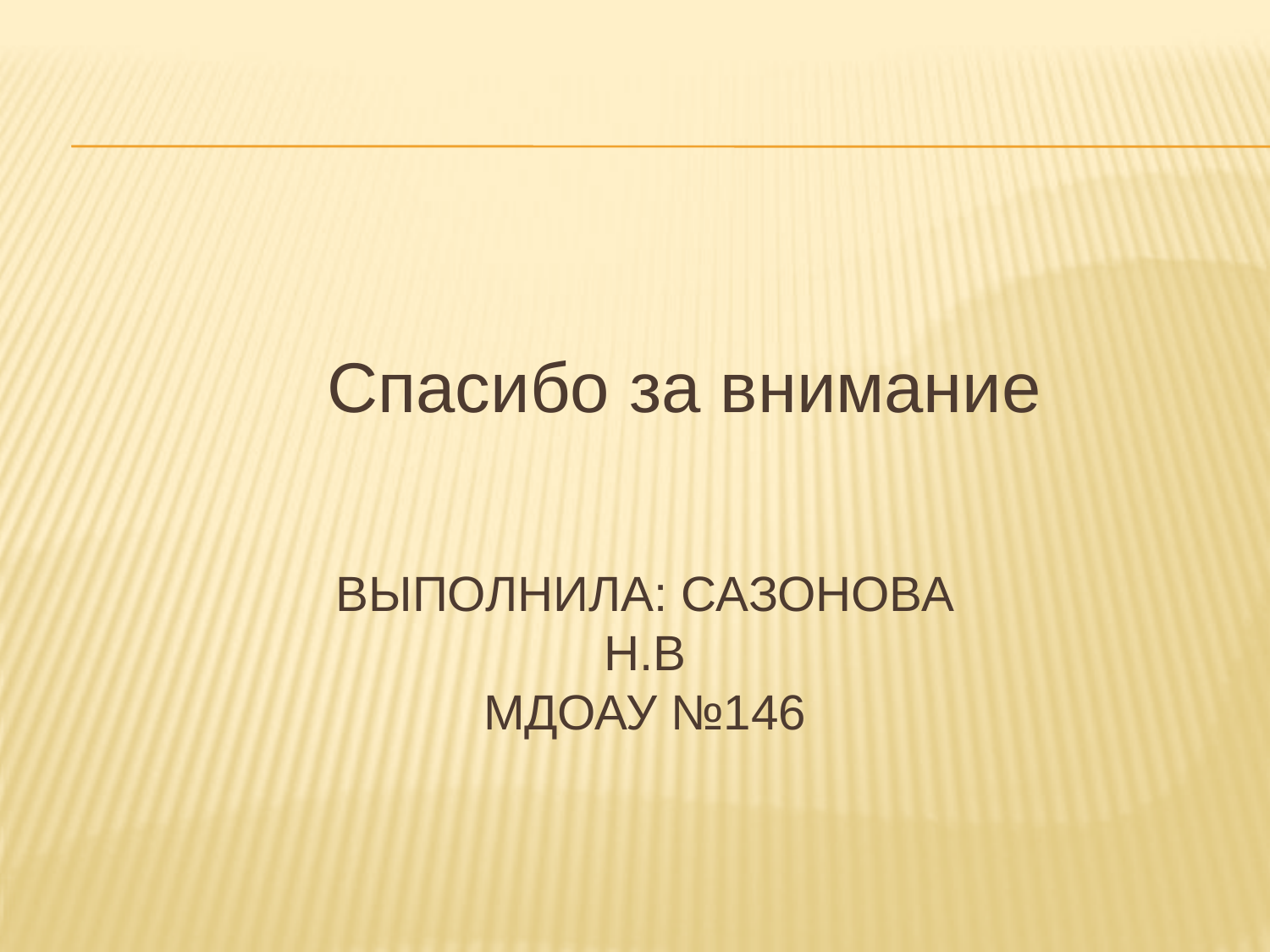

Спасибо за внимание
# Выполнила: сазонова н.в МДОАУ №146